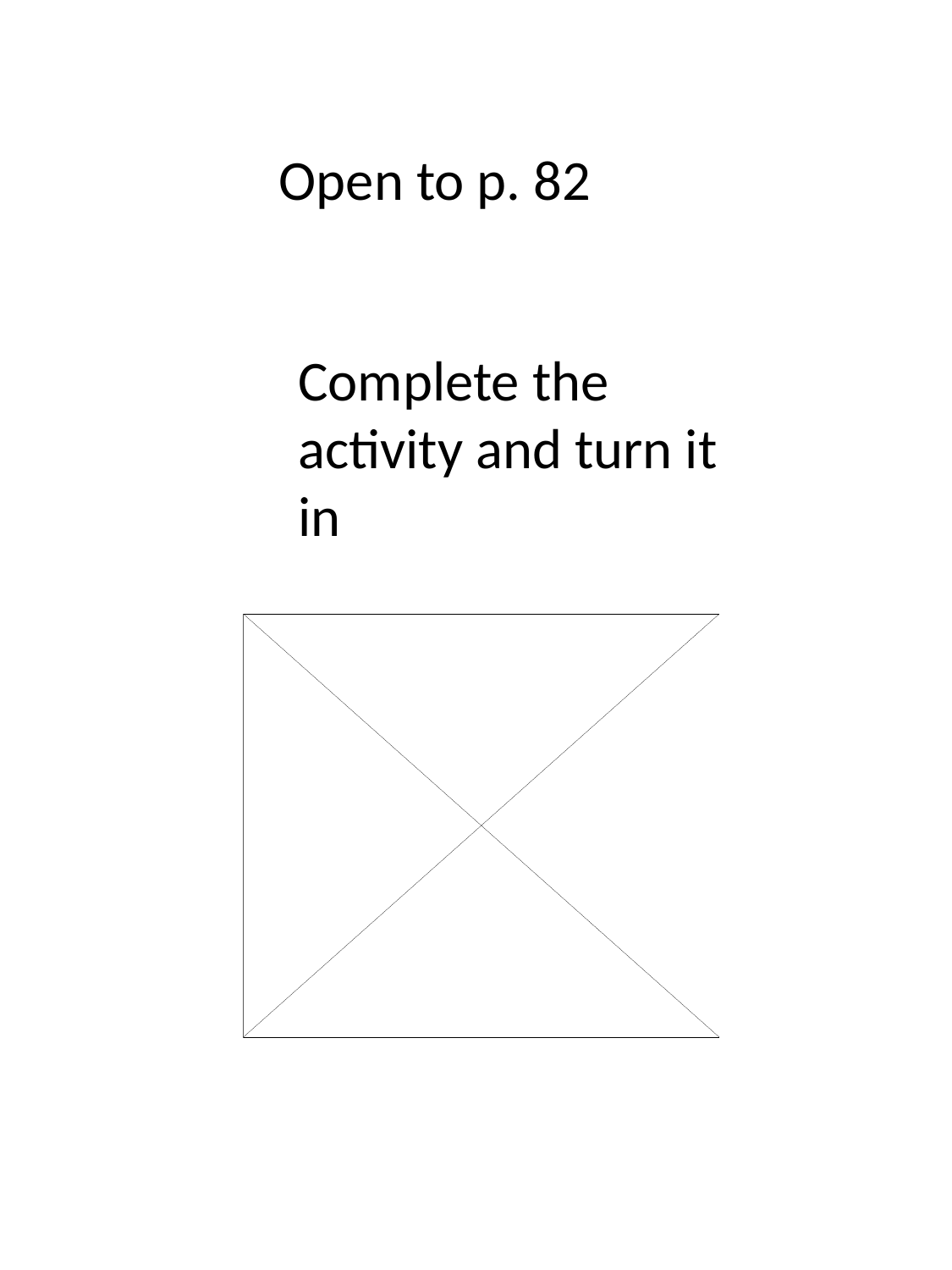

Open to p. 82
Complete the activity and turn it in